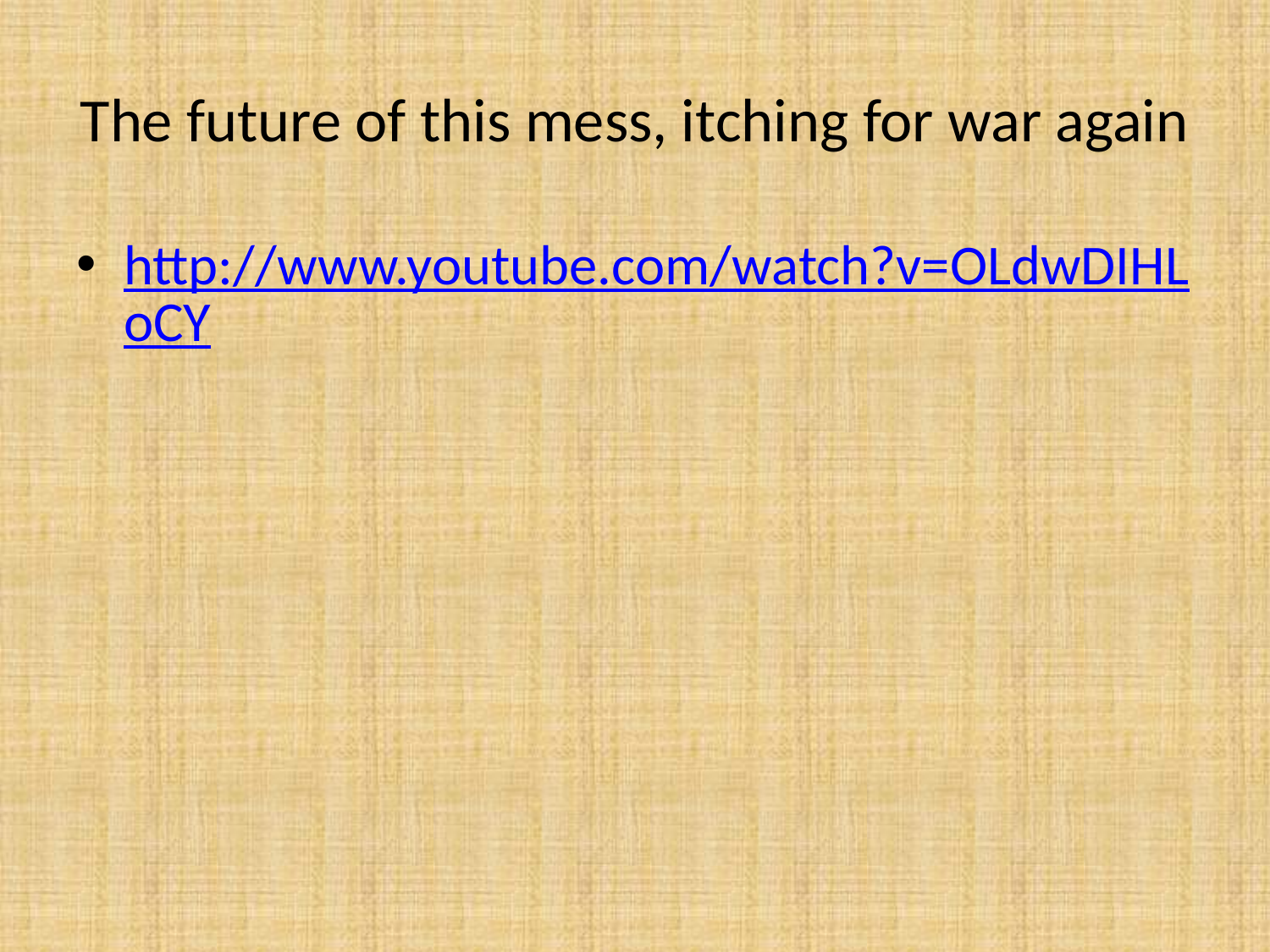

# The future of this mess, itching for war again
http://www.youtube.com/watch?v=OLdwDIHLoCY